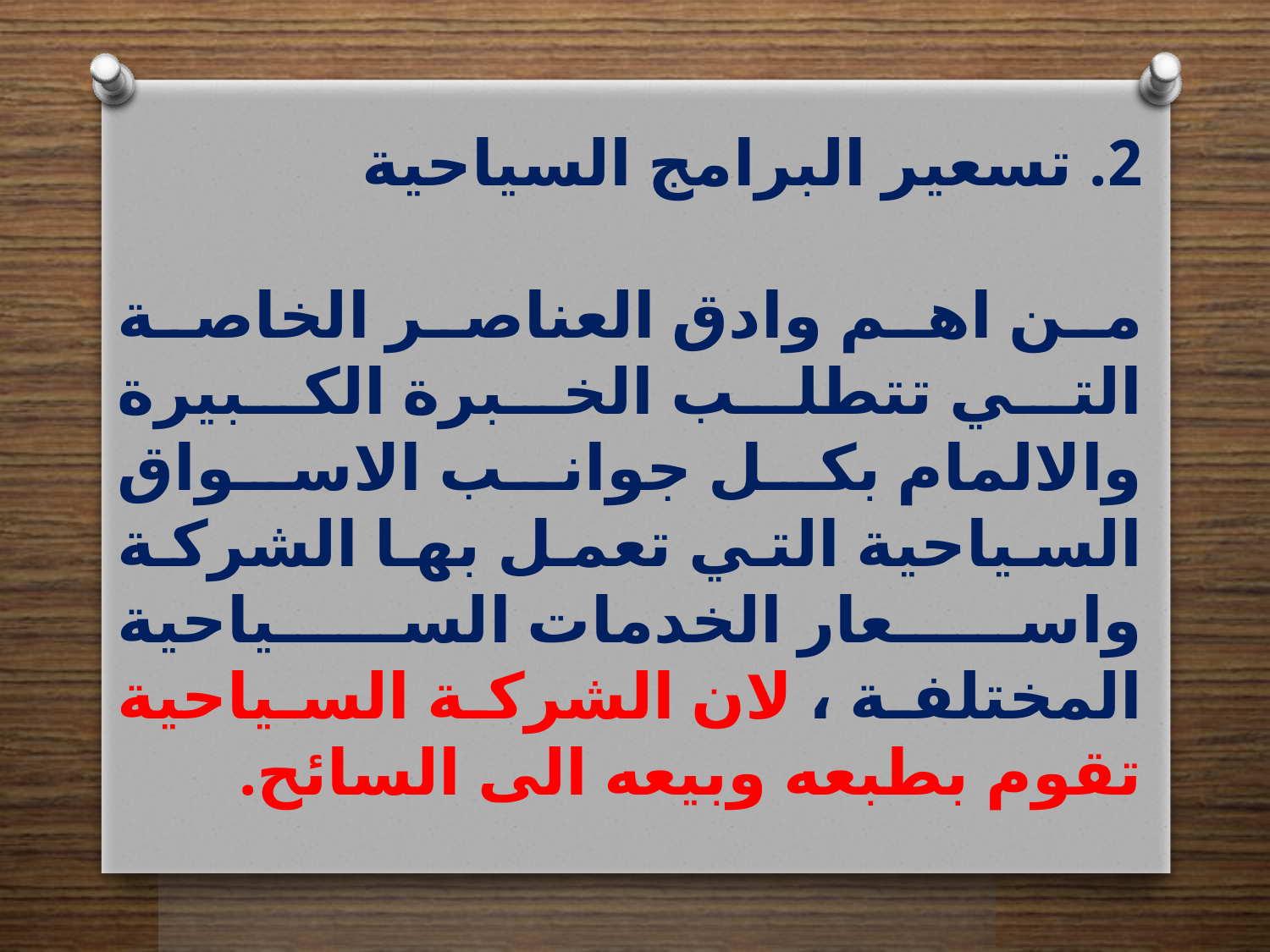

2. تسعير البرامج السياحية

من اهم وادق العناصر الخاصة التي تتطلب الخبرة الكبيرة والالمام بكل جوانب الاسواق السياحية التي تعمل بها الشركة واسعار الخدمات السياحية المختلفة ، لان الشركة السياحية تقوم بطبعه وبيعه الى السائح.